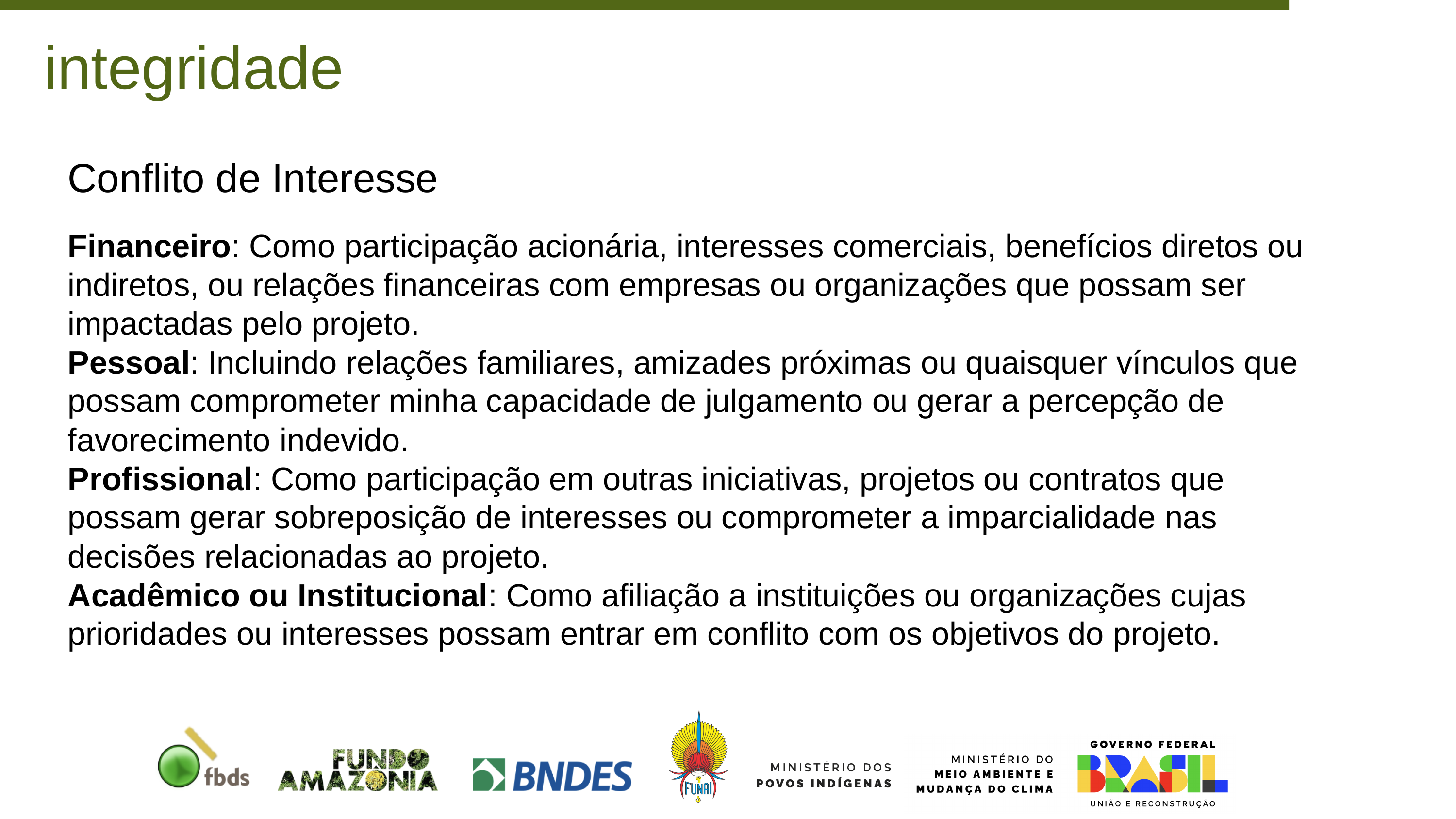

integridade
Conflito de Interesse

Financeiro: Como participação acionária, interesses comerciais, benefícios diretos ou indiretos, ou relações financeiras com empresas ou organizações que possam ser impactadas pelo projeto.
Pessoal: Incluindo relações familiares, amizades próximas ou quaisquer vínculos que possam comprometer minha capacidade de julgamento ou gerar a percepção de favorecimento indevido.
Profissional: Como participação em outras iniciativas, projetos ou contratos que possam gerar sobreposição de interesses ou comprometer a imparcialidade nas decisões relacionadas ao projeto.
Acadêmico ou Institucional: Como afiliação a instituições ou organizações cujas prioridades ou interesses possam entrar em conflito com os objetivos do projeto.